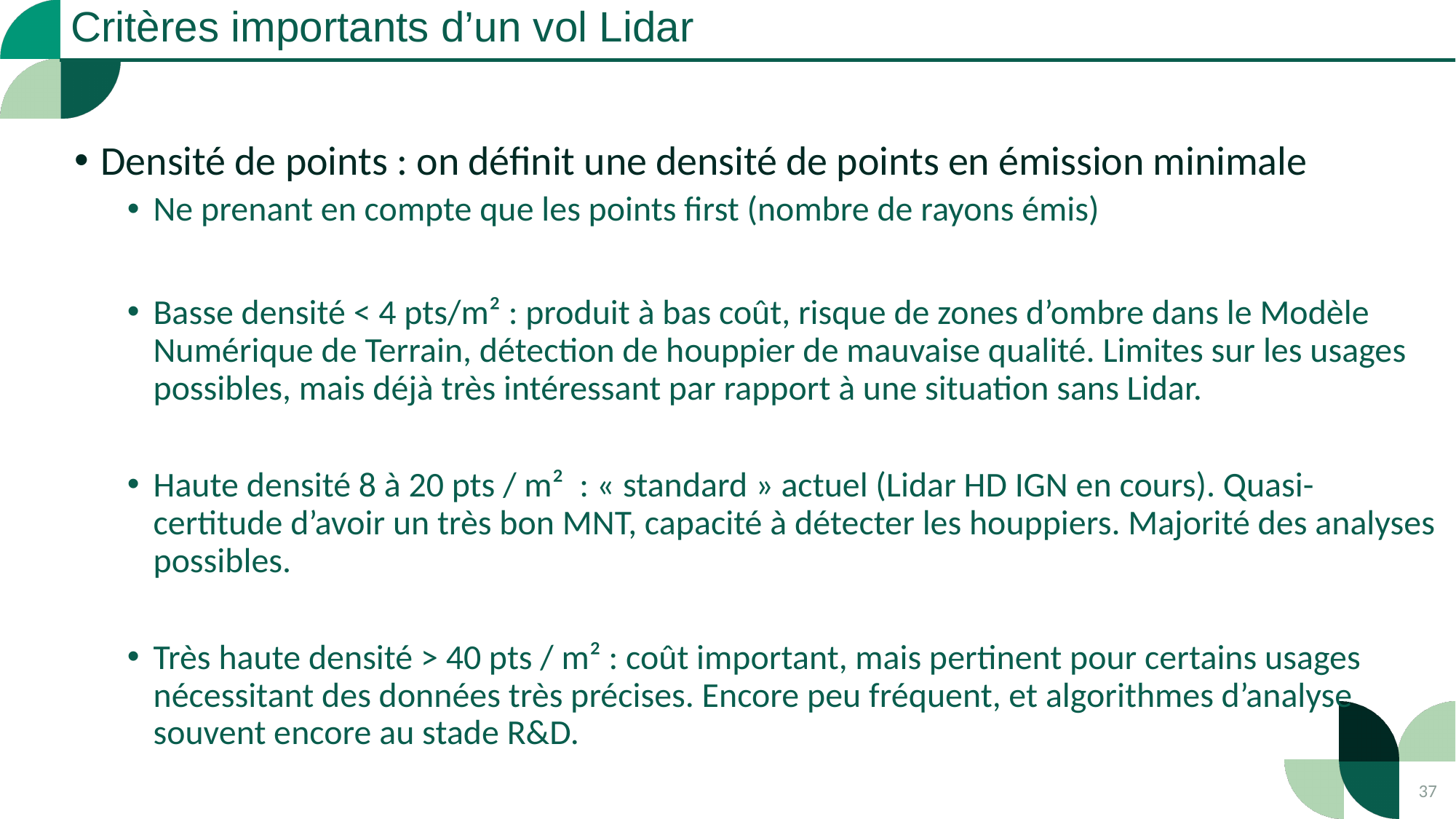

Critères importants d’un vol Lidar
Densité de points : on définit une densité de points en émission minimale
Ne prenant en compte que les points first (nombre de rayons émis)

Basse densité < 4 pts/m² : produit à bas coût, risque de zones d’ombre dans le Modèle Numérique de Terrain, détection de houppier de mauvaise qualité. Limites sur les usages possibles, mais déjà très intéressant par rapport à une situation sans Lidar.

Haute densité 8 à 20 pts / m²  : « standard » actuel (Lidar HD IGN en cours). Quasi-certitude d’avoir un très bon MNT, capacité à détecter les houppiers. Majorité des analyses possibles.

Très haute densité > 40 pts / m² : coût important, mais pertinent pour certains usages nécessitant des données très précises. Encore peu fréquent, et algorithmes d’analyse souvent encore au stade R&D.
37